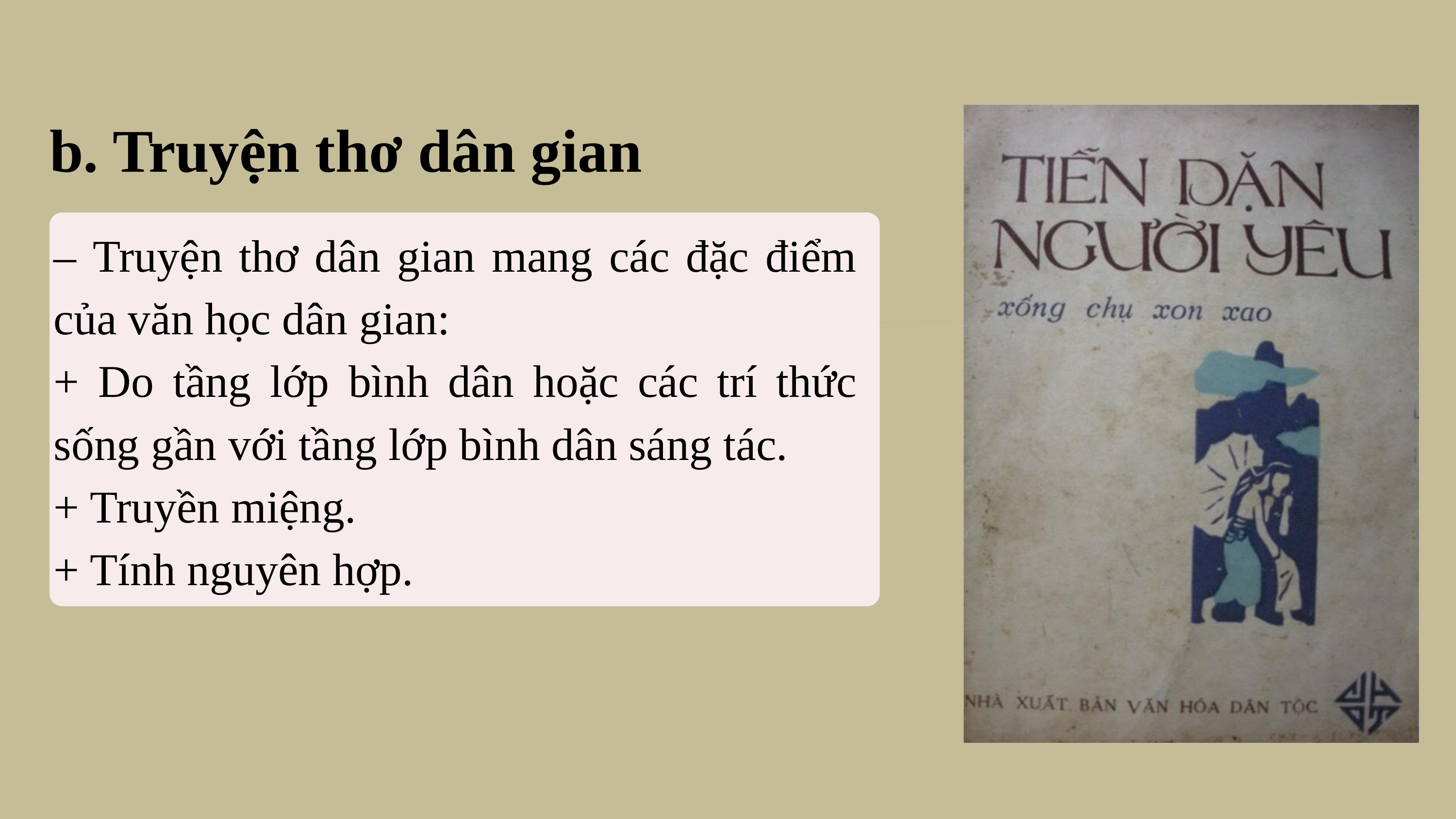

b. Truyện thơ dân gian

– Truyện thơ dân gian mang các đặc điểm của văn học dân gian:
+ Do tầng lớp bình dân hoặc các trí thức sống gần với tầng lớp bình dân sáng tác.
+ Truyền miệng.
+ Tính nguyên hợp.